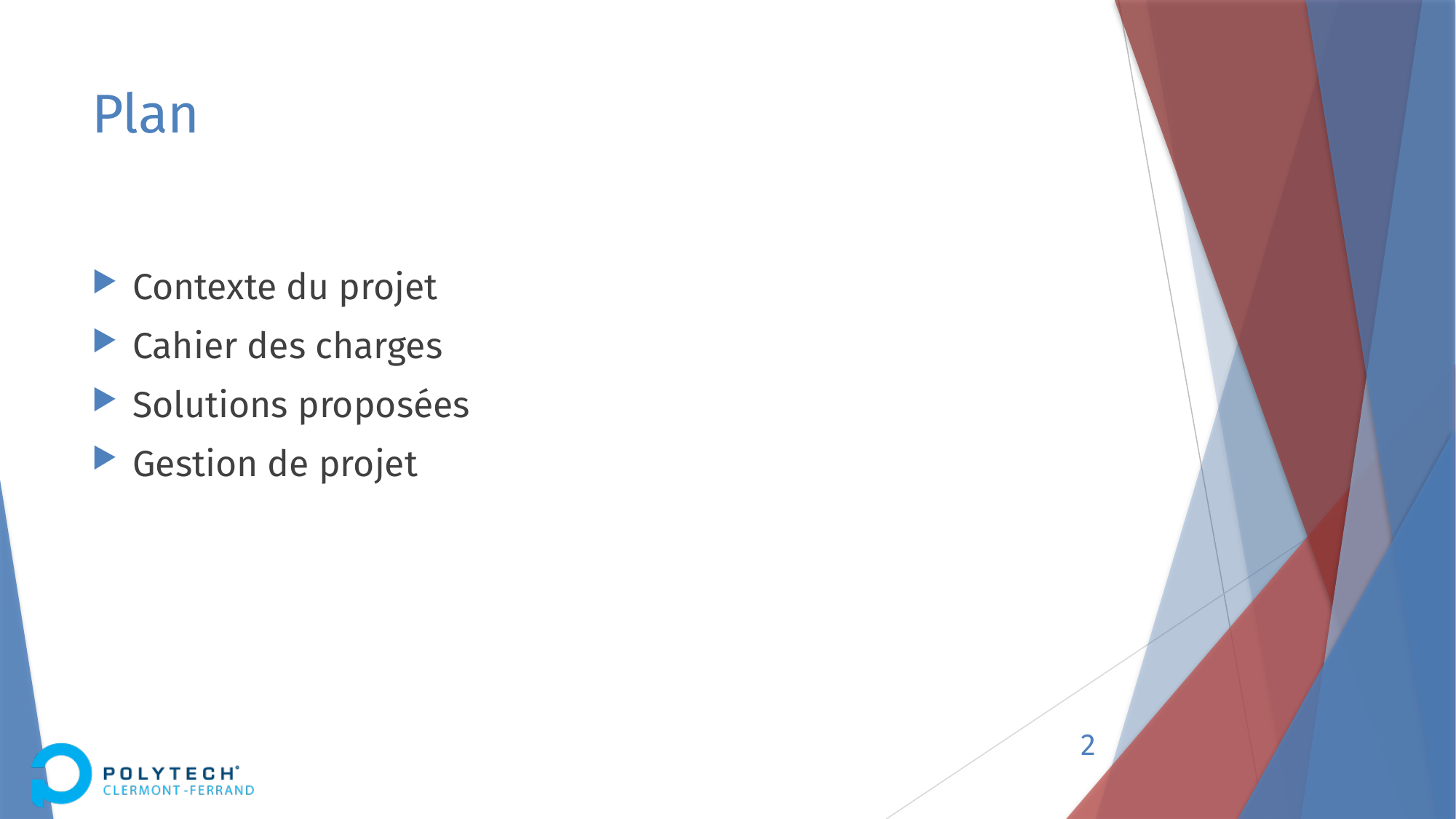

# Plan
Contexte du projet
Cahier des charges
Solutions proposées
Gestion de projet
2